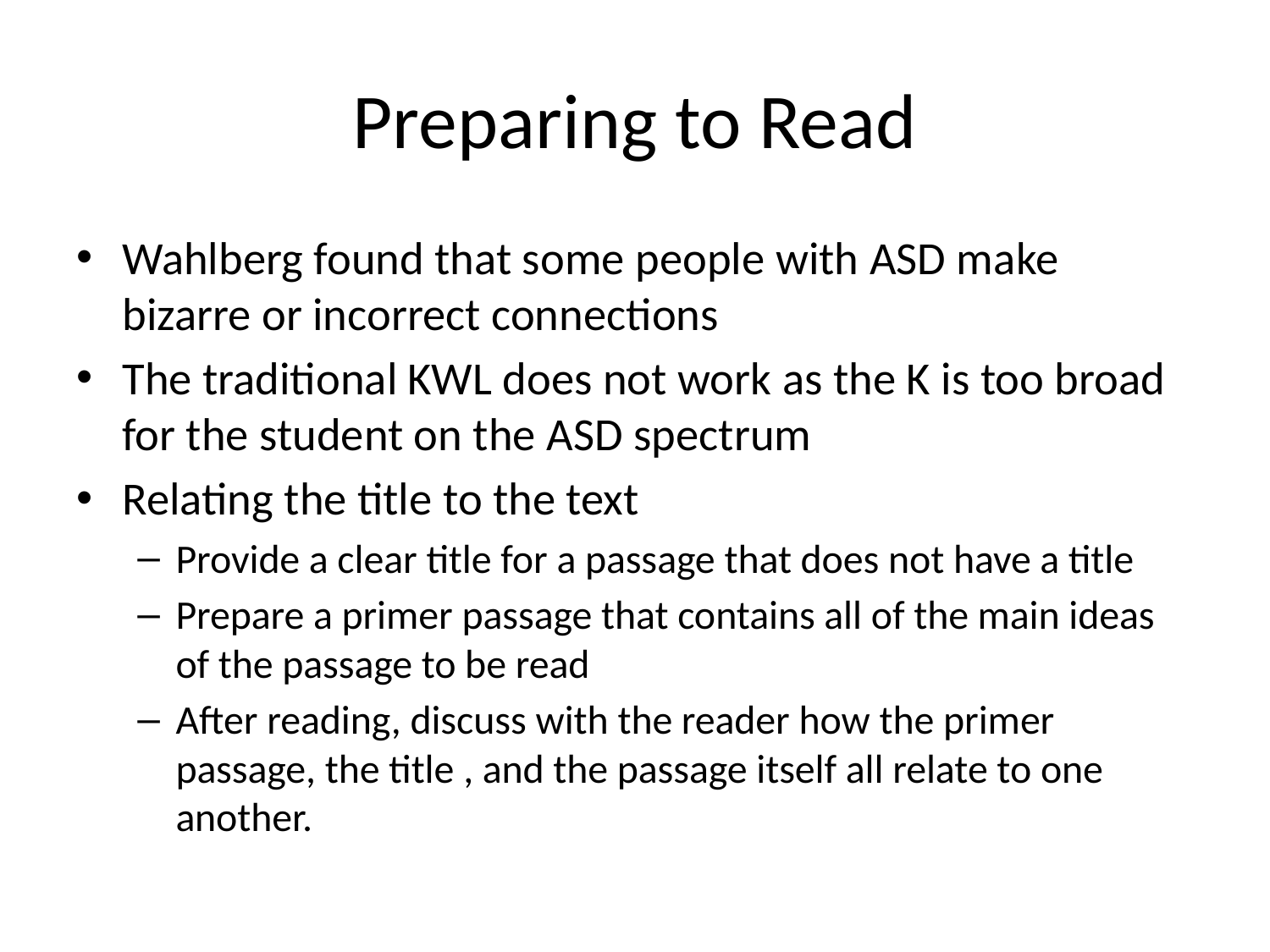

# Preparing to Read
Wahlberg found that some people with ASD make bizarre or incorrect connections
The traditional KWL does not work as the K is too broad for the student on the ASD spectrum
Relating the title to the text
Provide a clear title for a passage that does not have a title
Prepare a primer passage that contains all of the main ideas of the passage to be read
After reading, discuss with the reader how the primer passage, the title , and the passage itself all relate to one another.